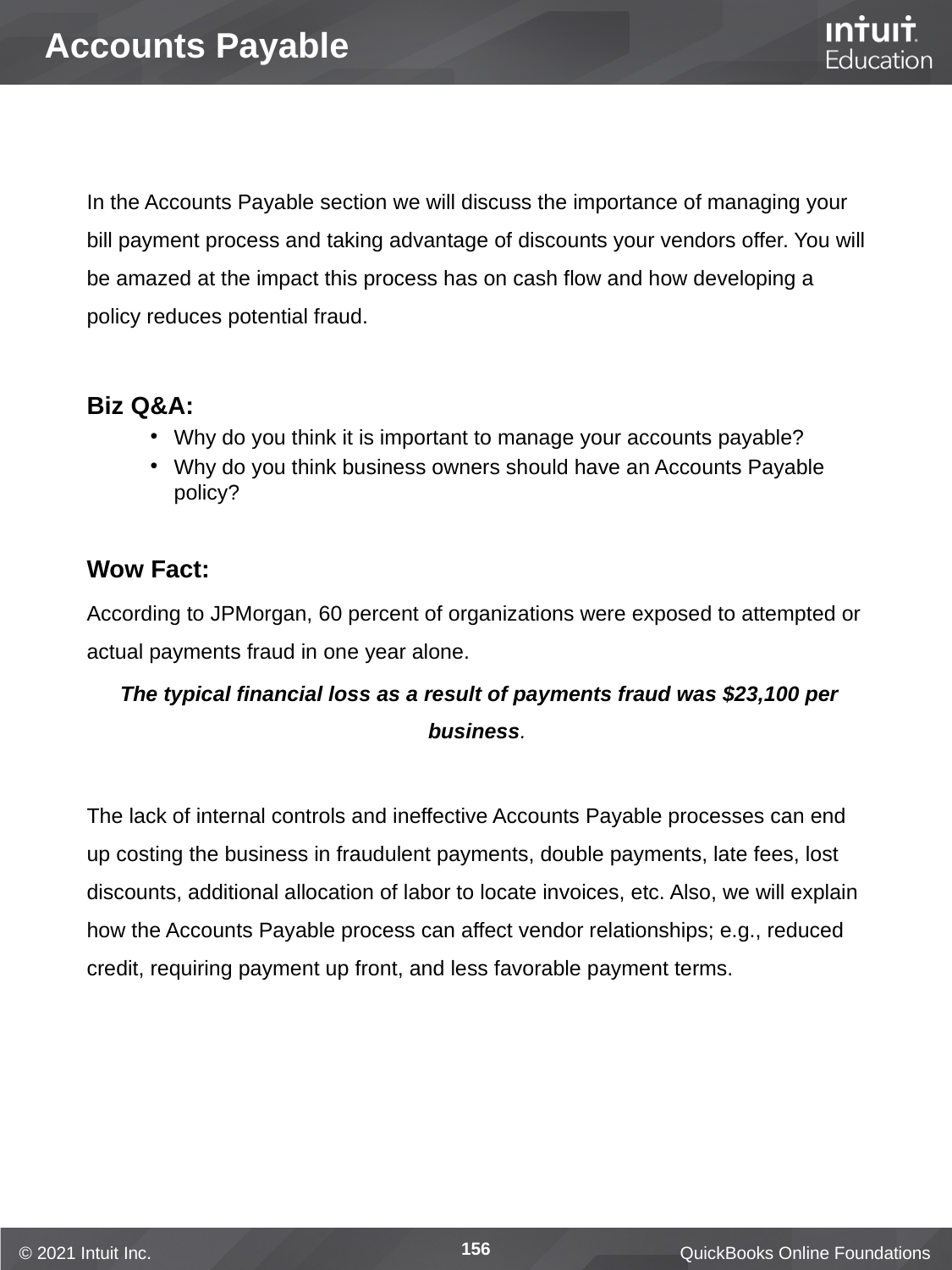

# Accounts Payable
In the Accounts Payable section we will discuss the importance of managing your bill payment process and taking advantage of discounts your vendors offer. You will be amazed at the impact this process has on cash flow and how developing a policy reduces potential fraud.

Biz Q&A:
Why do you think it is important to manage your accounts payable?
Why do you think business owners should have an Accounts Payable policy?

Wow Fact:
According to JPMorgan, 60 percent of organizations were exposed to attempted or actual payments fraud in one year alone.
The typical financial loss as a result of payments fraud was $23,100 per business.

The lack of internal controls and ineffective Accounts Payable processes can end up costing the business in fraudulent payments, double payments, late fees, lost discounts, additional allocation of labor to locate invoices, etc. Also, we will explain how the Accounts Payable process can affect vendor relationships; e.g., reduced credit, requiring payment up front, and less favorable payment terms.

156